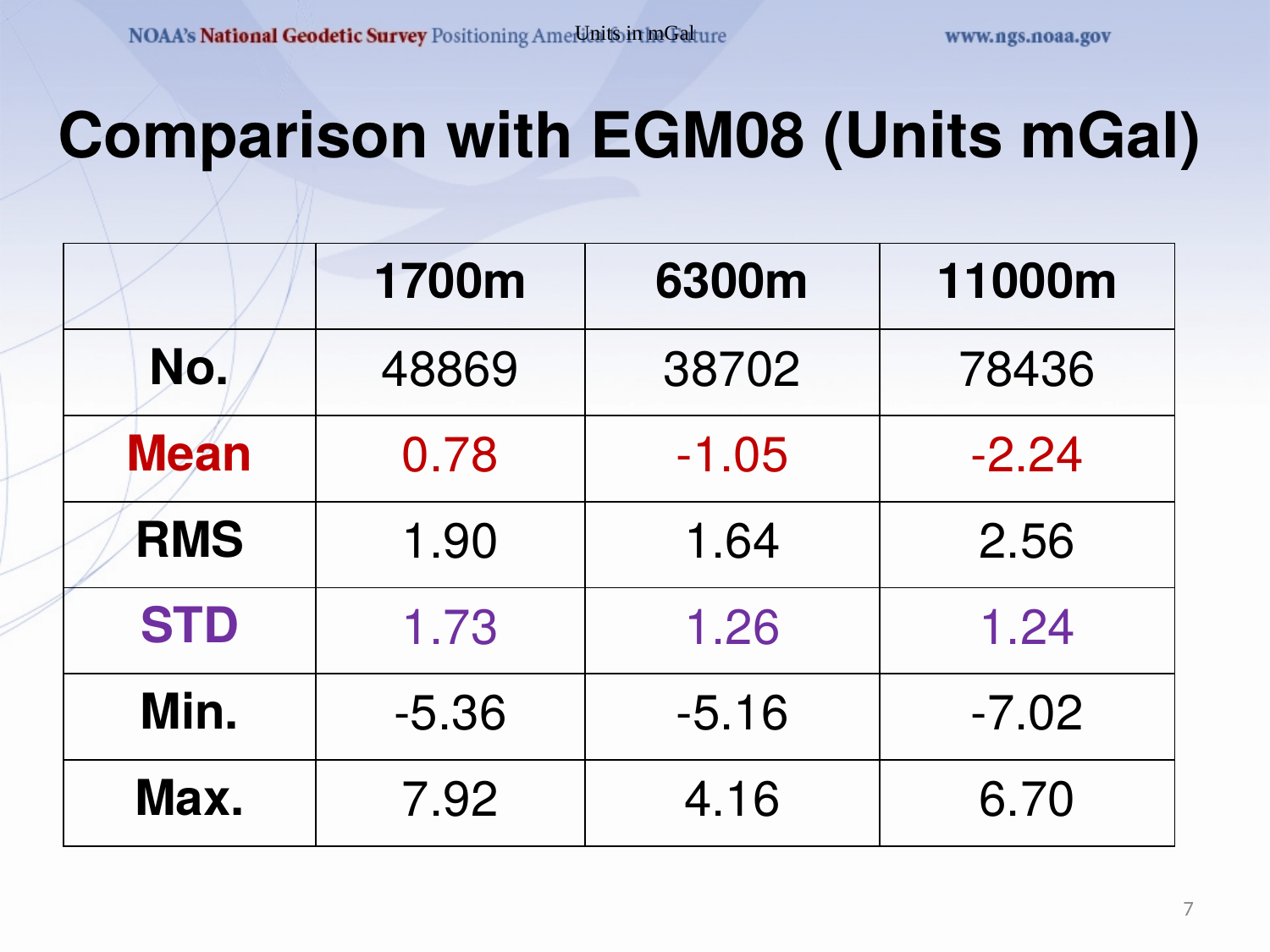

Units in mGal
# Comparison with EGM08 (Units mGal)
|  | 1700m | 6300m | 11000m |
| --- | --- | --- | --- |
| No. | 48869 | 38702 | 78436 |
| Mean | 0.78 | -1.05 | -2.24 |
| RMS | 1.90 | 1.64 | 2.56 |
| STD | 1.73 | 1.26 | 1.24 |
| Min. | -5.36 | -5.16 | -7.02 |
| Max. | 7.92 | 4.16 | 6.70 |
7